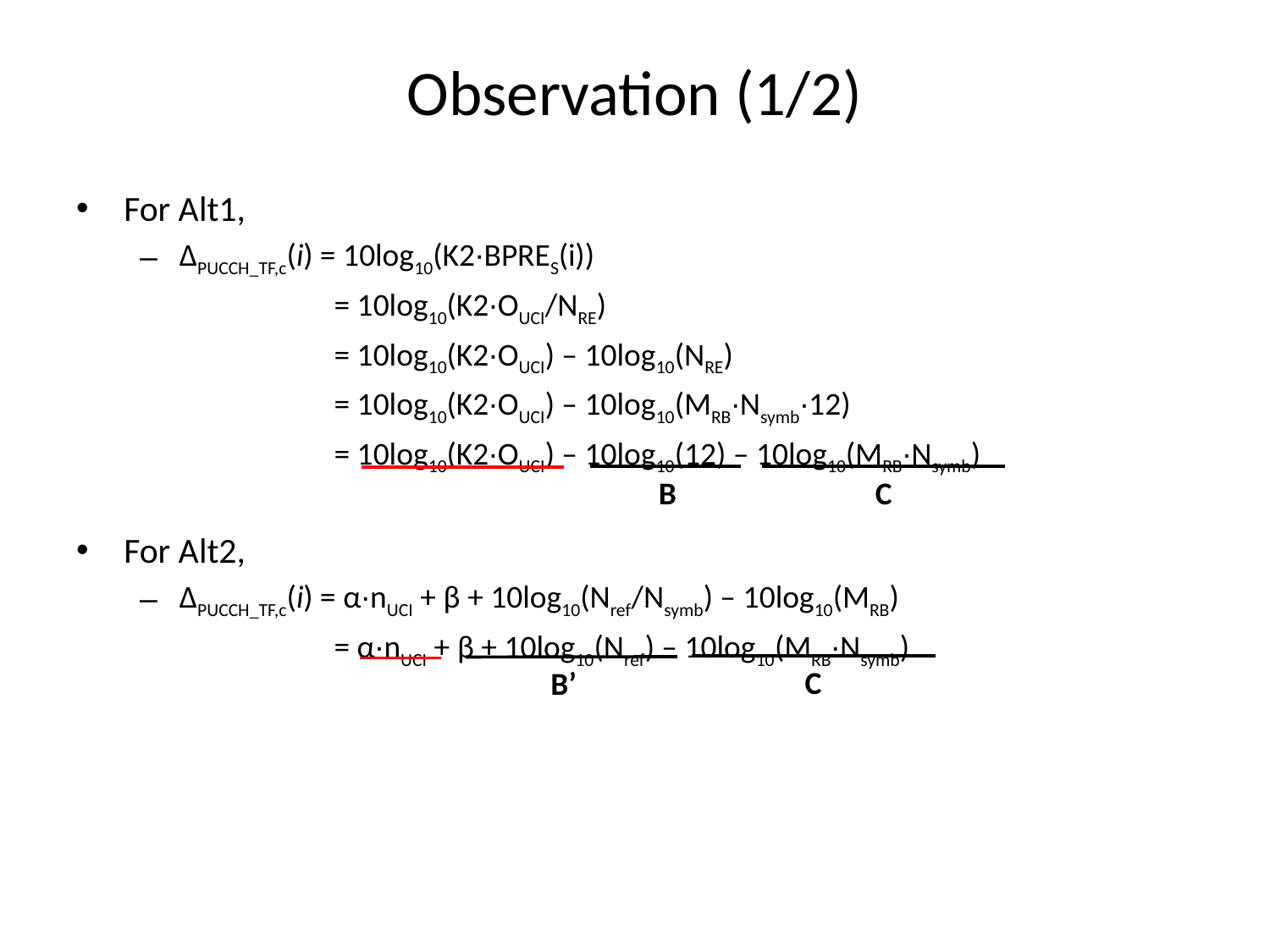

# Observation (1/2)
For Alt1,
ΔPUCCH_TF,c(i) = 10log10(K2∙BPRES(i))
                           = 10log10(K2∙OUCI/NRE)
                           = 10log10(K2∙OUCI) – 10log10(NRE)
                           = 10log10(K2∙OUCI) – 10log10(MRB∙Nsymb∙12)
                           = 10log10(K2∙OUCI) – 10log10(12) – 10log10(MRB∙Nsymb)

For Alt2,
ΔPUCCH_TF,c(i) = α∙nUCI + β + 10log10(Nref/Nsymb) – 10log10(MRB)
                           = α∙nUCI + β + 10log10(Nref) – 10log10(MRB∙Nsymb)

B
C
C
B’